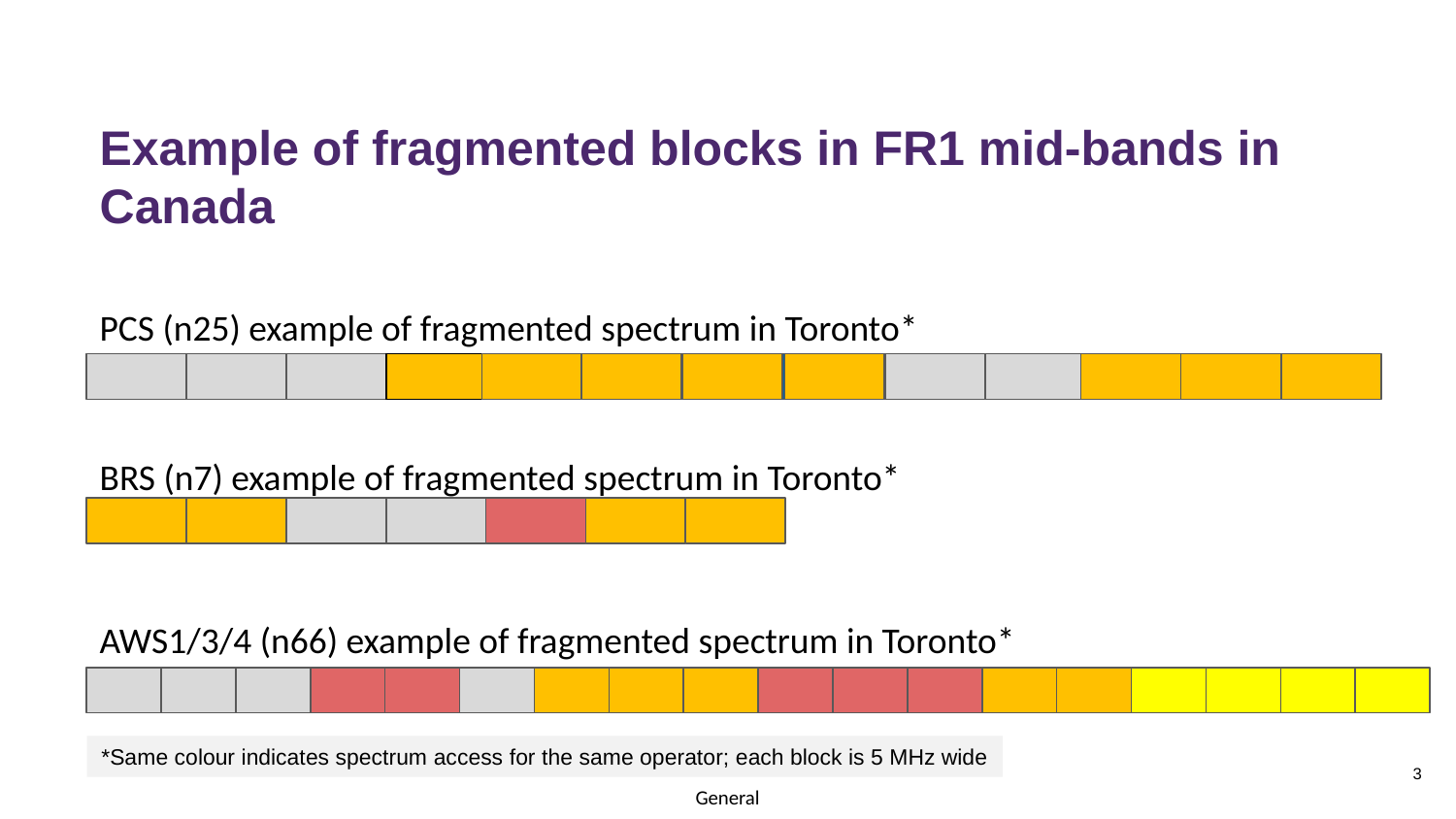

Example of fragmented blocks in FR1 mid-bands in Canada
PCS (n25) example of fragmented spectrum in Toronto*

BRS (n7) example of fragmented spectrum in Toronto*

AWS1/3/4 (n66) example of fragmented spectrum in Toronto*

*Same colour indicates spectrum access for the same operator; each block is 5 MHz wide
3